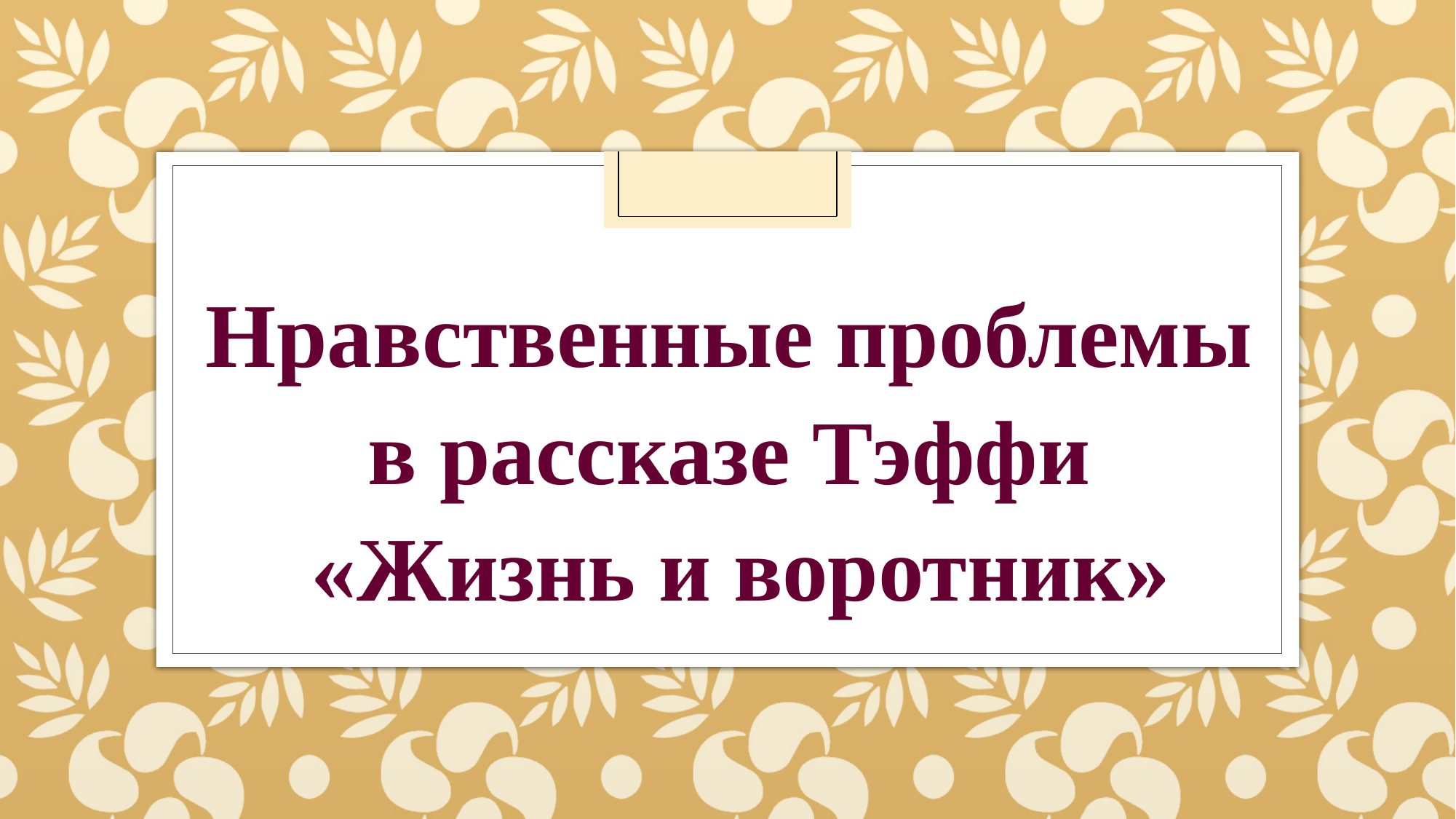

Нравственные проблемы
в рассказе Тэффи
«Жизнь и воротник»